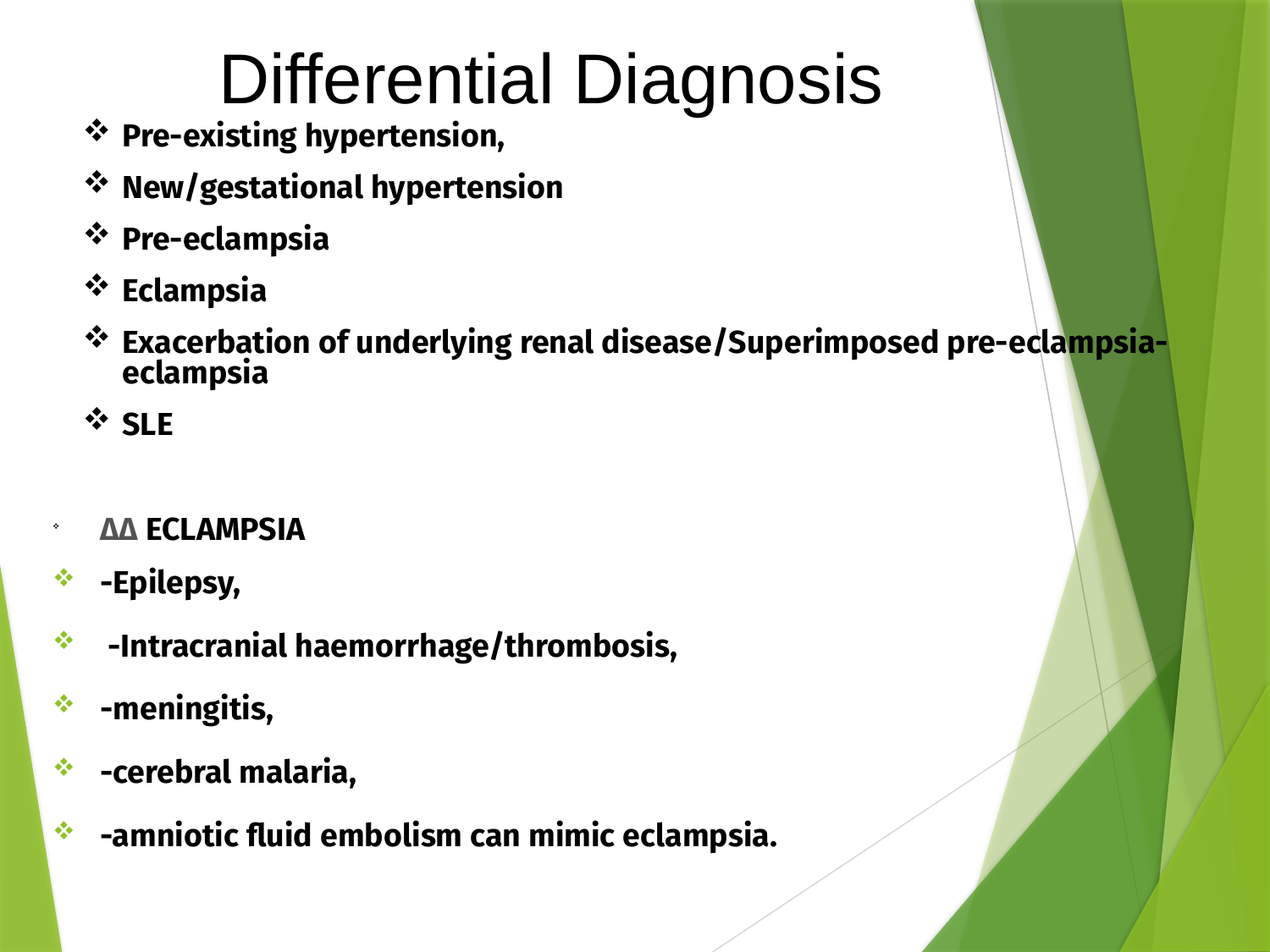

# Differential Diagnosis
Pre-existing hypertension,
New/gestational hypertension
Pre-eclampsia
Eclampsia
Exacerbation of underlying renal disease/Superimposed pre-eclampsia-eclampsia
SLE

ΔΔ ECLAMPSIA
-Epilepsy,
 -Intracranial haemorrhage/thrombosis,
-meningitis,
-cerebral malaria,
-amniotic fluid embolism can mimic eclampsia.